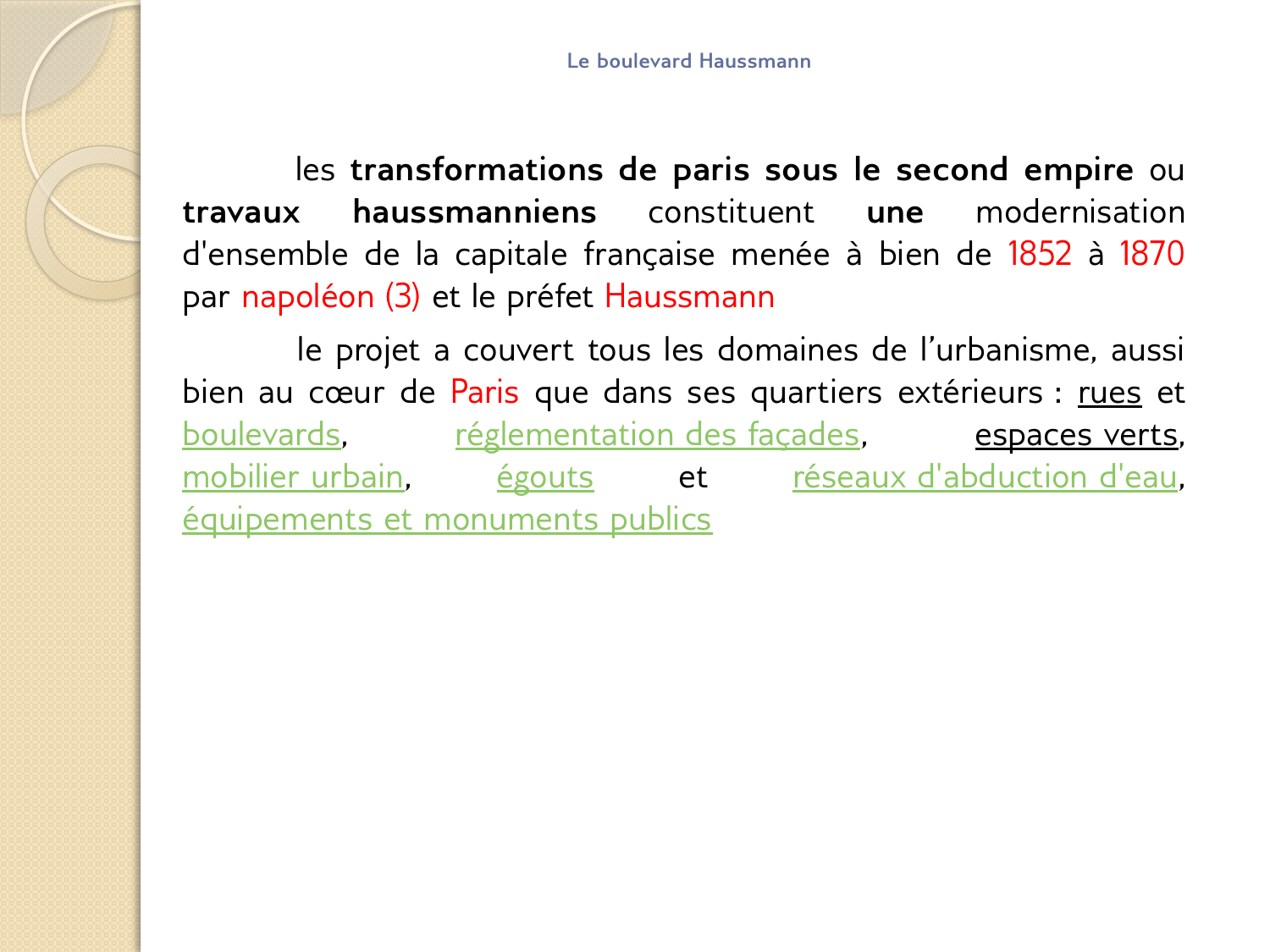

# Le boulevard Haussmann
           les transformations de paris sous le second empire ou travaux haussmanniens constituent une modernisation d'ensemble de la capitale française menée à bien de 1852 à 1870 par napoléon (3) et le préfet Haussmann
            le projet a couvert tous les domaines de l’urbanisme, aussi bien au cœur de Paris que dans ses quartiers extérieurs : rues et boulevards, réglementation des façades, espaces verts, mobilier urbain, égouts et réseaux d'abduction d'eau, équipements et monuments publics